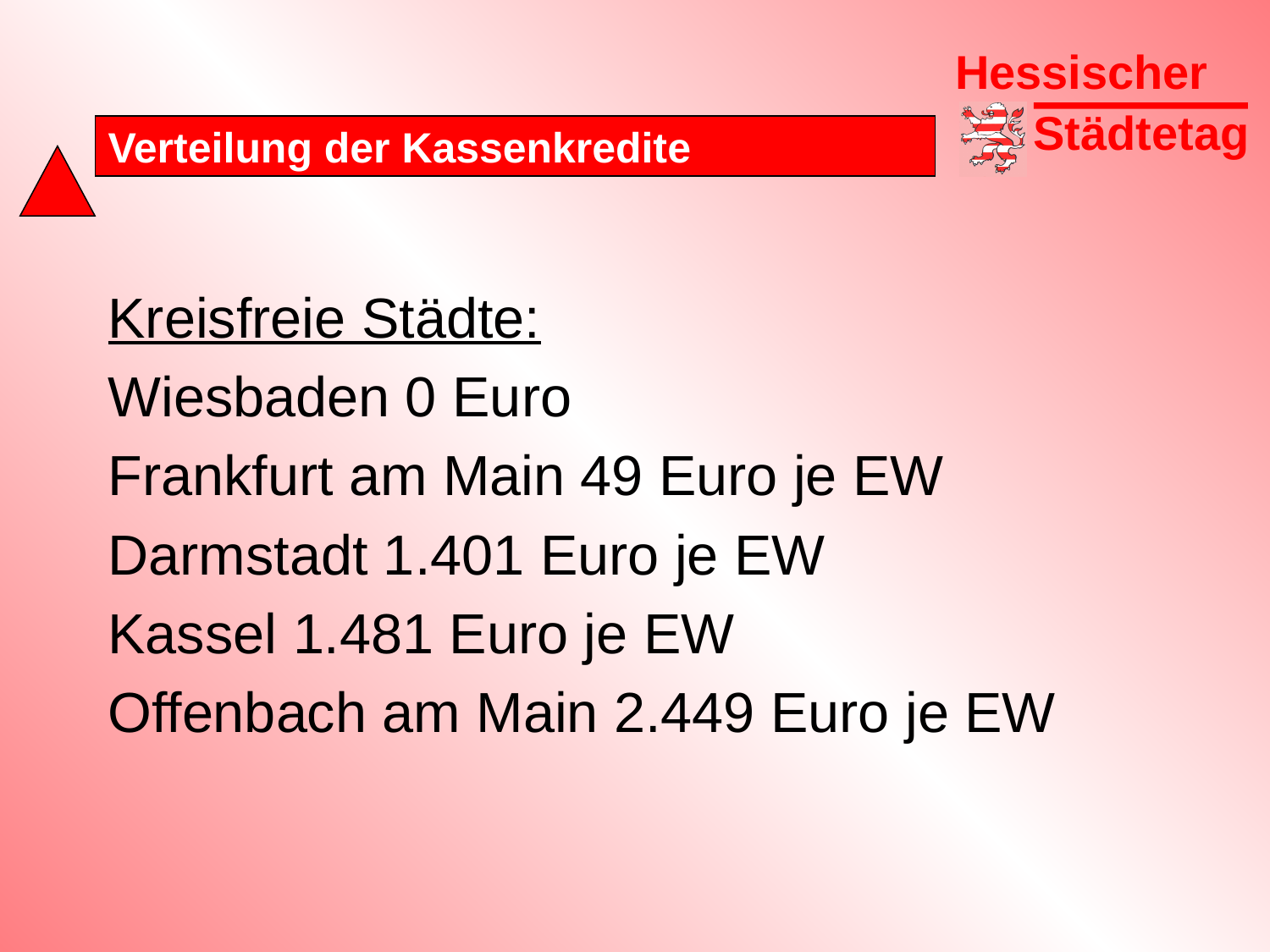

# Verteilung der Kassenkredite
Kreisfreie Städte:
Wiesbaden 0 Euro
Frankfurt am Main 49 Euro je EW
Darmstadt 1.401 Euro je EW
Kassel 1.481 Euro je EW
Offenbach am Main 2.449 Euro je EW